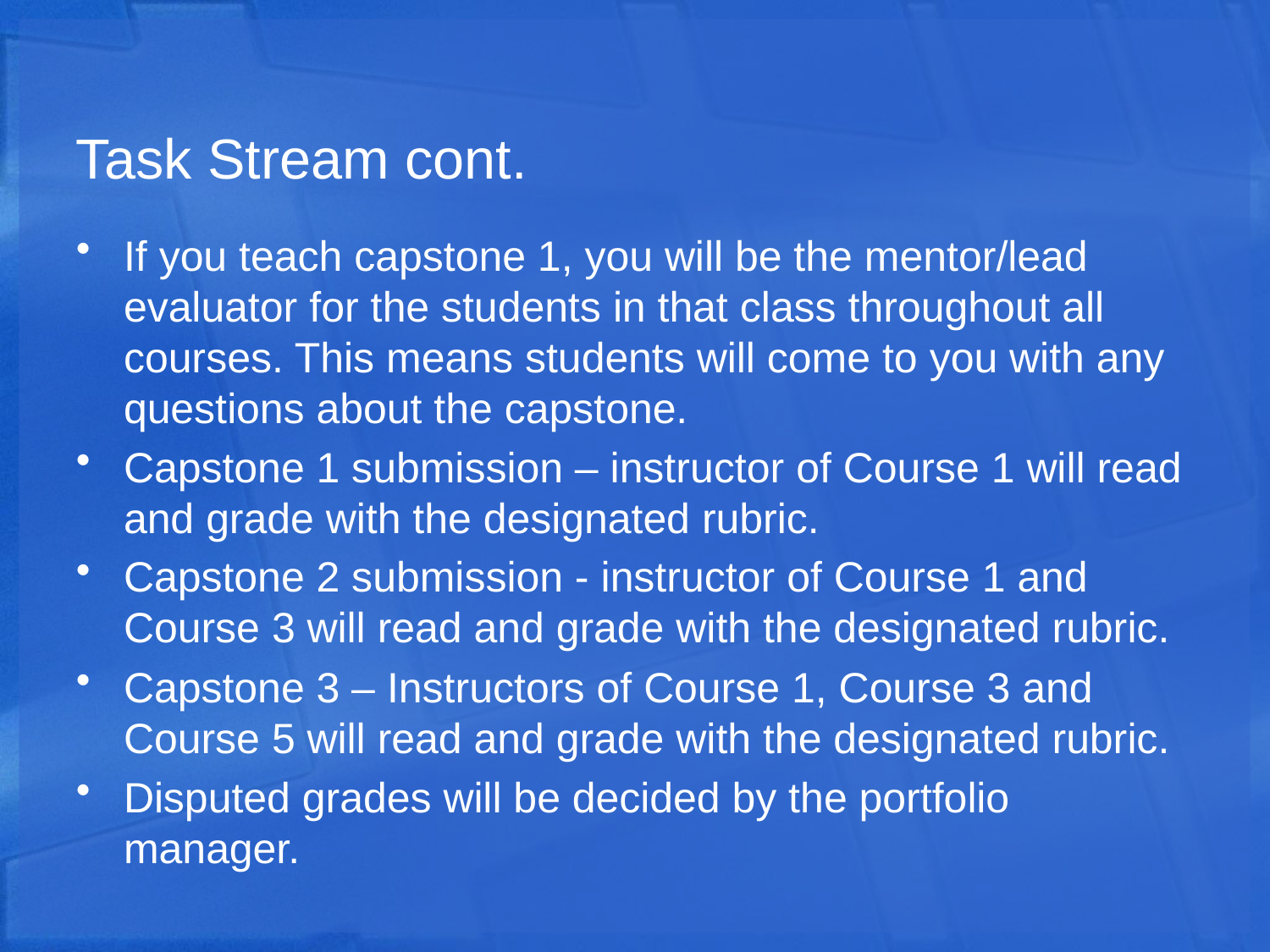

# Task Stream cont.
If you teach capstone 1, you will be the mentor/lead evaluator for the students in that class throughout all courses. This means students will come to you with any questions about the capstone.
Capstone 1 submission – instructor of Course 1 will read and grade with the designated rubric.
Capstone 2 submission - instructor of Course 1 and Course 3 will read and grade with the designated rubric.
Capstone 3 – Instructors of Course 1, Course 3 and Course 5 will read and grade with the designated rubric.
Disputed grades will be decided by the portfolio manager.